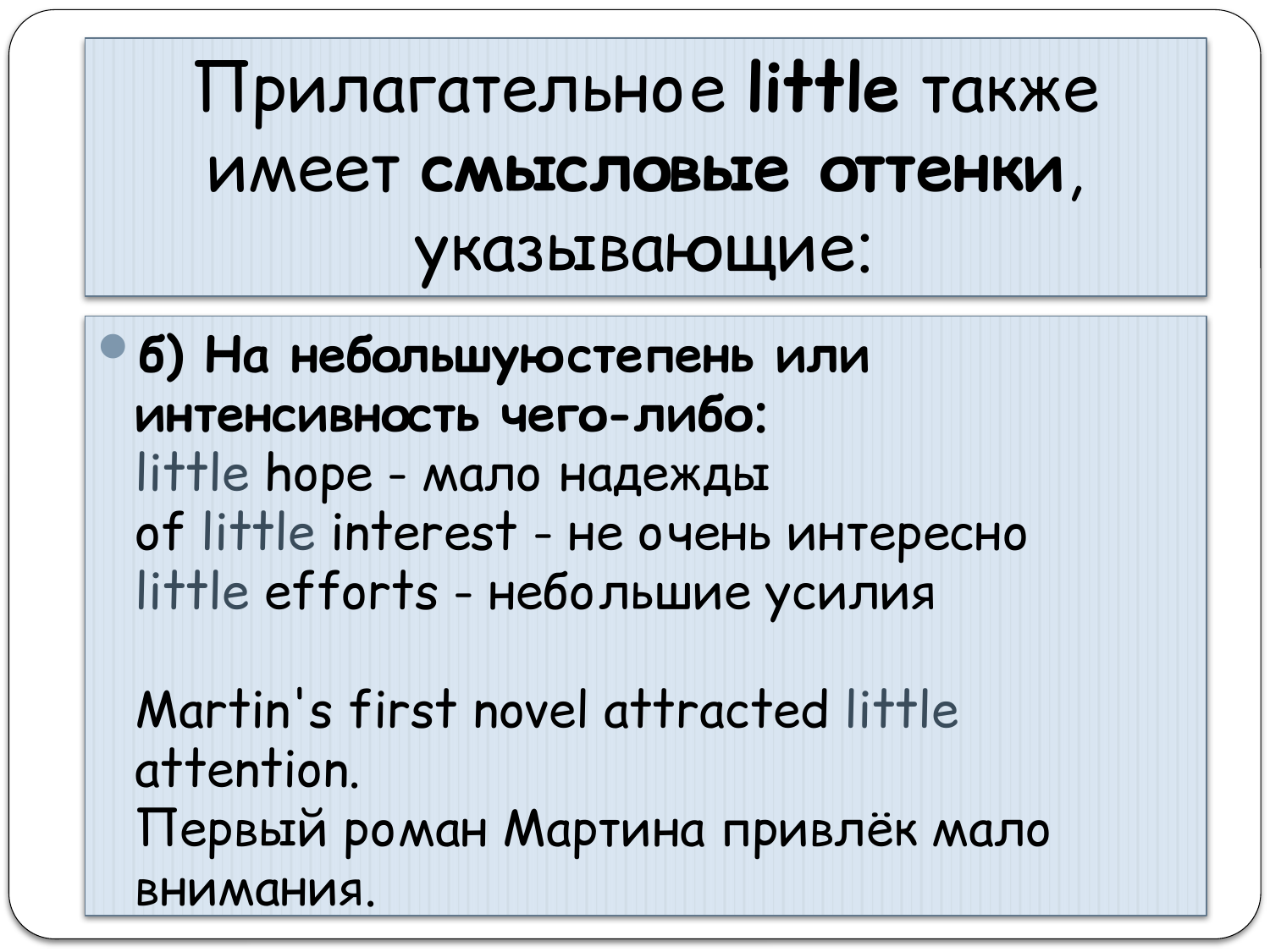

# Прилагательное little также имеет смысловые оттенки, указывающие:
б) На небольшую степень или интенсивность чего-либо:
little hope - мало надежды
of little interest - не очень интересно
little efforts - небольшие усилия
Martin's first novel attracted little attention.
Первый роман Мартина привлёк мало внимания.